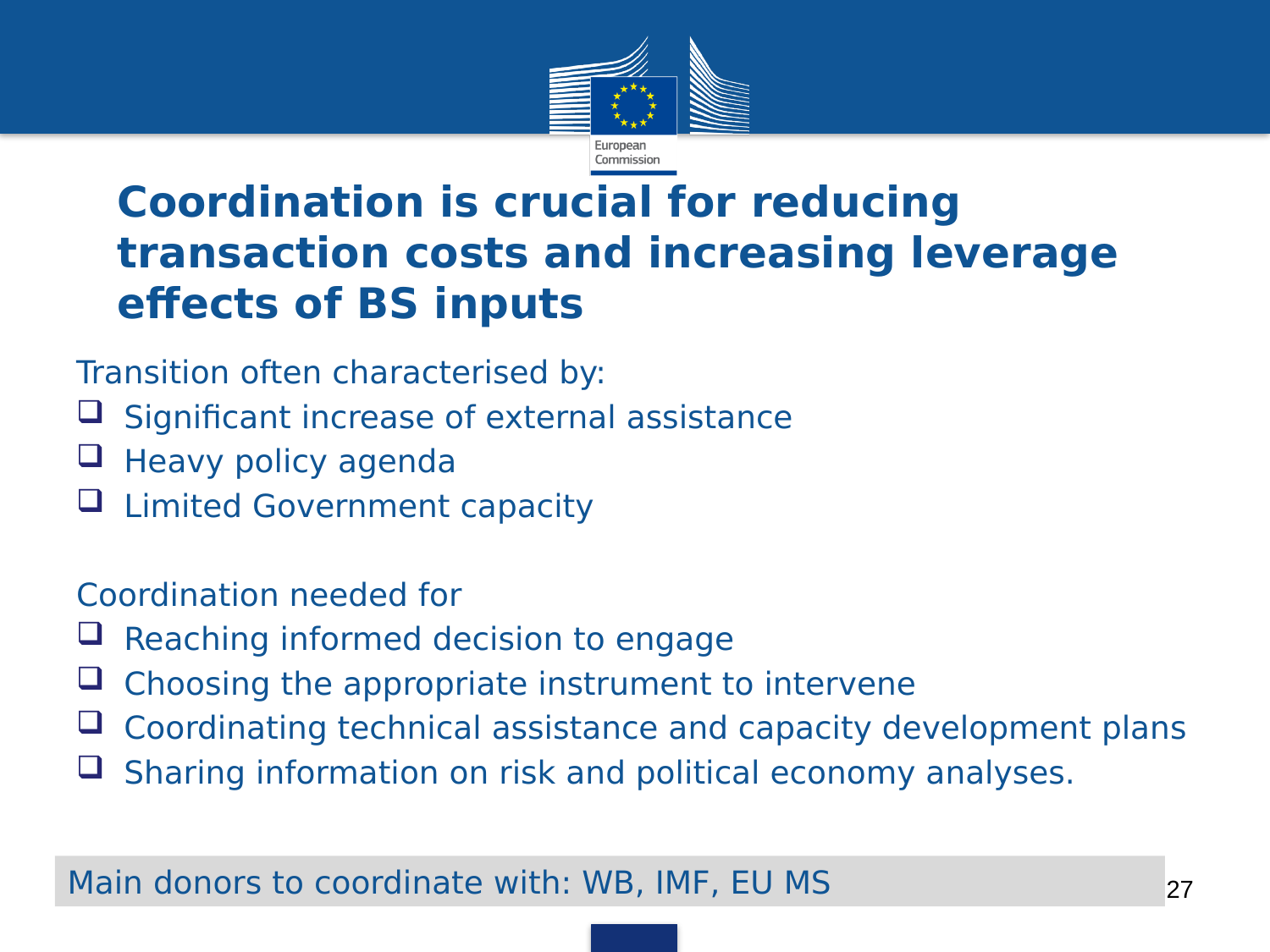

# Coordination is crucial for reducing transaction costs and increasing leverage effects of BS inputs
Transition often characterised by:
Significant increase of external assistance
Heavy policy agenda
Limited Government capacity

Coordination needed for
Reaching informed decision to engage
Choosing the appropriate instrument to intervene
Coordinating technical assistance and capacity development plans
Sharing information on risk and political economy analyses.

Main donors to coordinate with: WB, IMF, EU MS
27